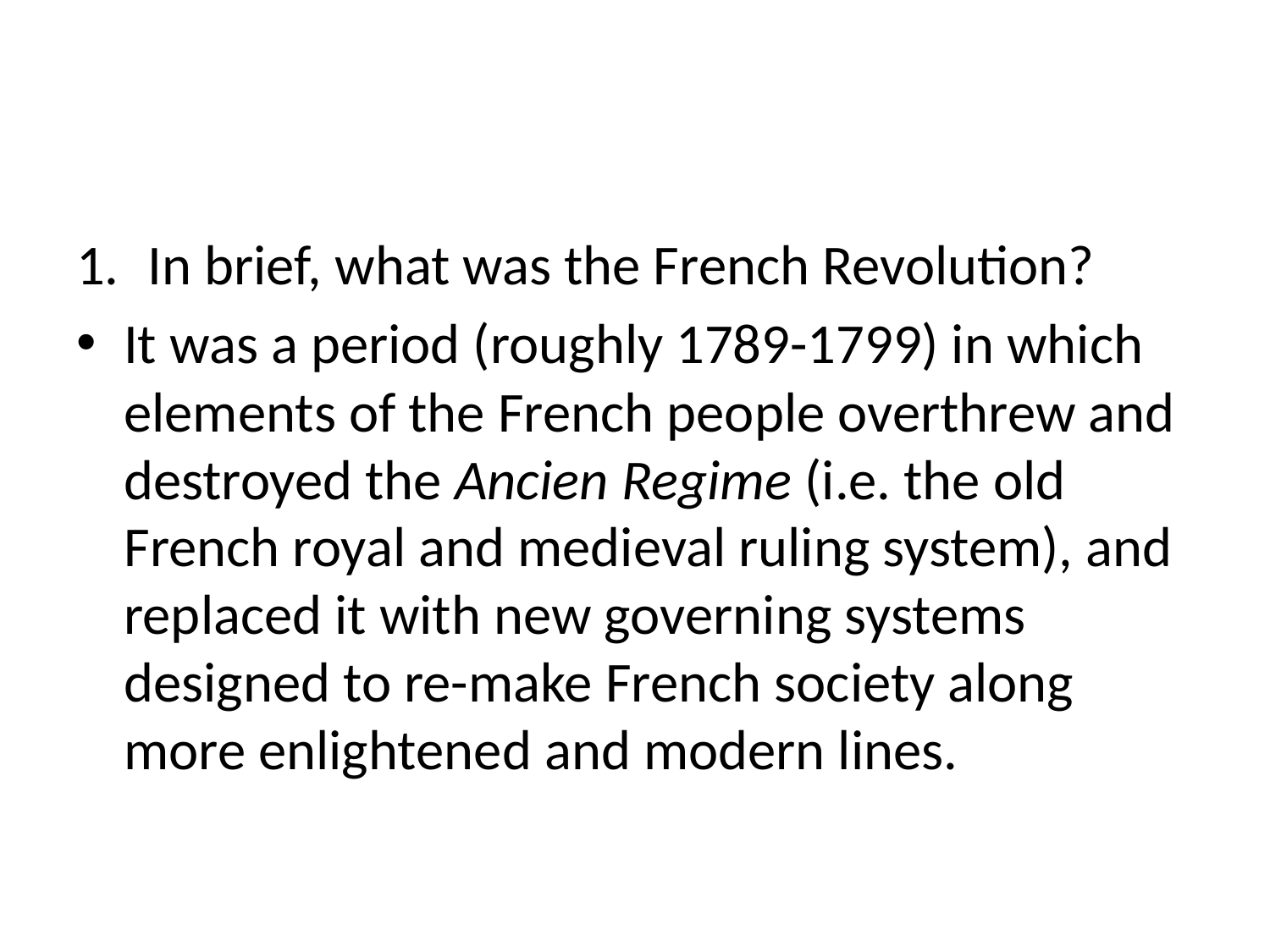

#
In brief, what was the French Revolution?
It was a period (roughly 1789-1799) in which elements of the French people overthrew and destroyed the Ancien Regime (i.e. the old French royal and medieval ruling system), and replaced it with new governing systems designed to re-make French society along more enlightened and modern lines.